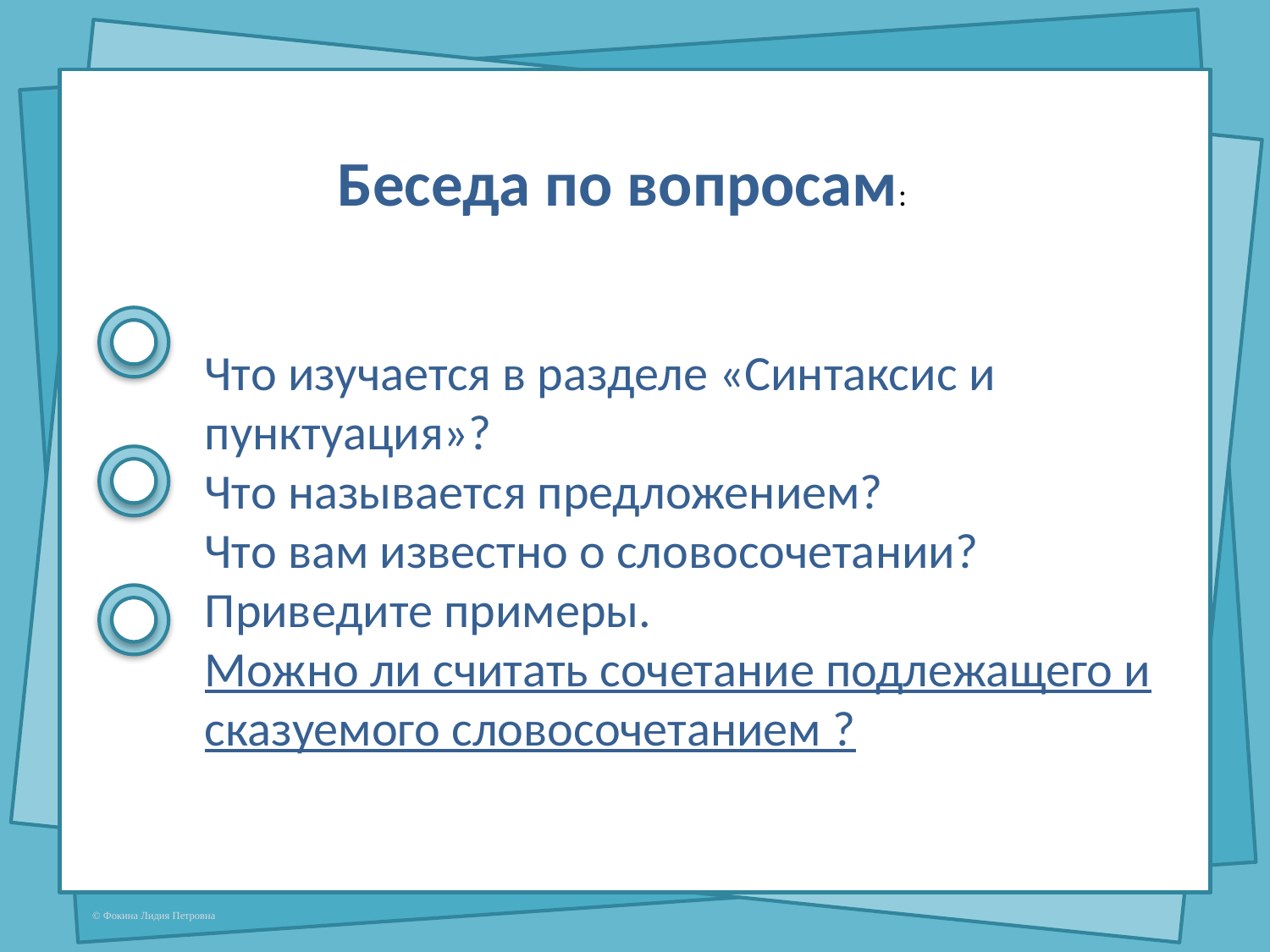

Беседа по вопросам:
Что изучается в разделе «Синтаксис и пунктуация»?
Что называется предложением?
Что вам известно о словосочетании? Приведите примеры.
Можно ли считать сочетание подлежащего и сказуемого словосочетанием ?